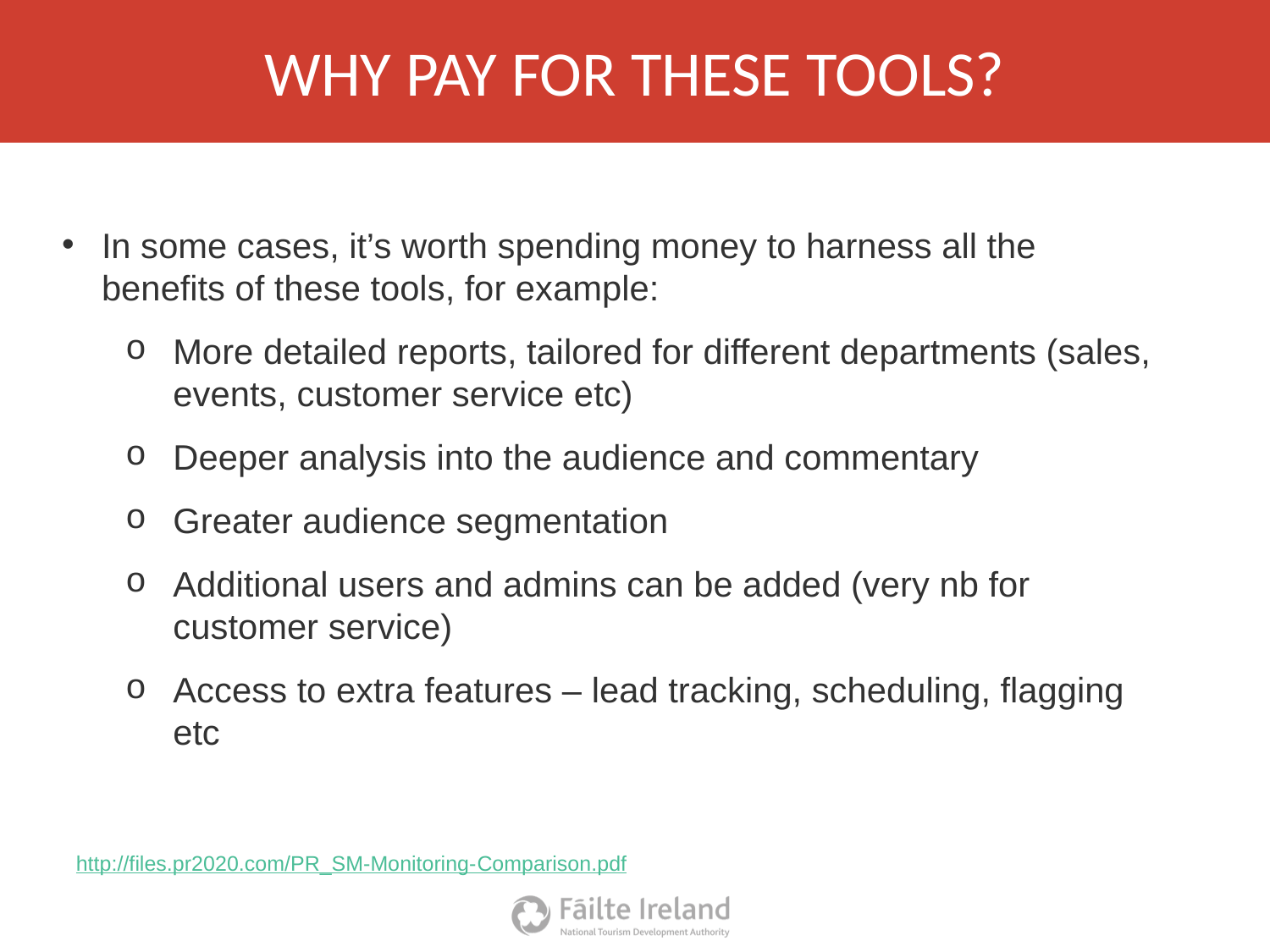

# Why pay for these tools?
In some cases, it’s worth spending money to harness all the benefits of these tools, for example:
More detailed reports, tailored for different departments (sales, events, customer service etc)
Deeper analysis into the audience and commentary
Greater audience segmentation
Additional users and admins can be added (very nb for customer service)
Access to extra features – lead tracking, scheduling, flagging etc

http://files.pr2020.com/PR_SM-Monitoring-Comparison.pdf